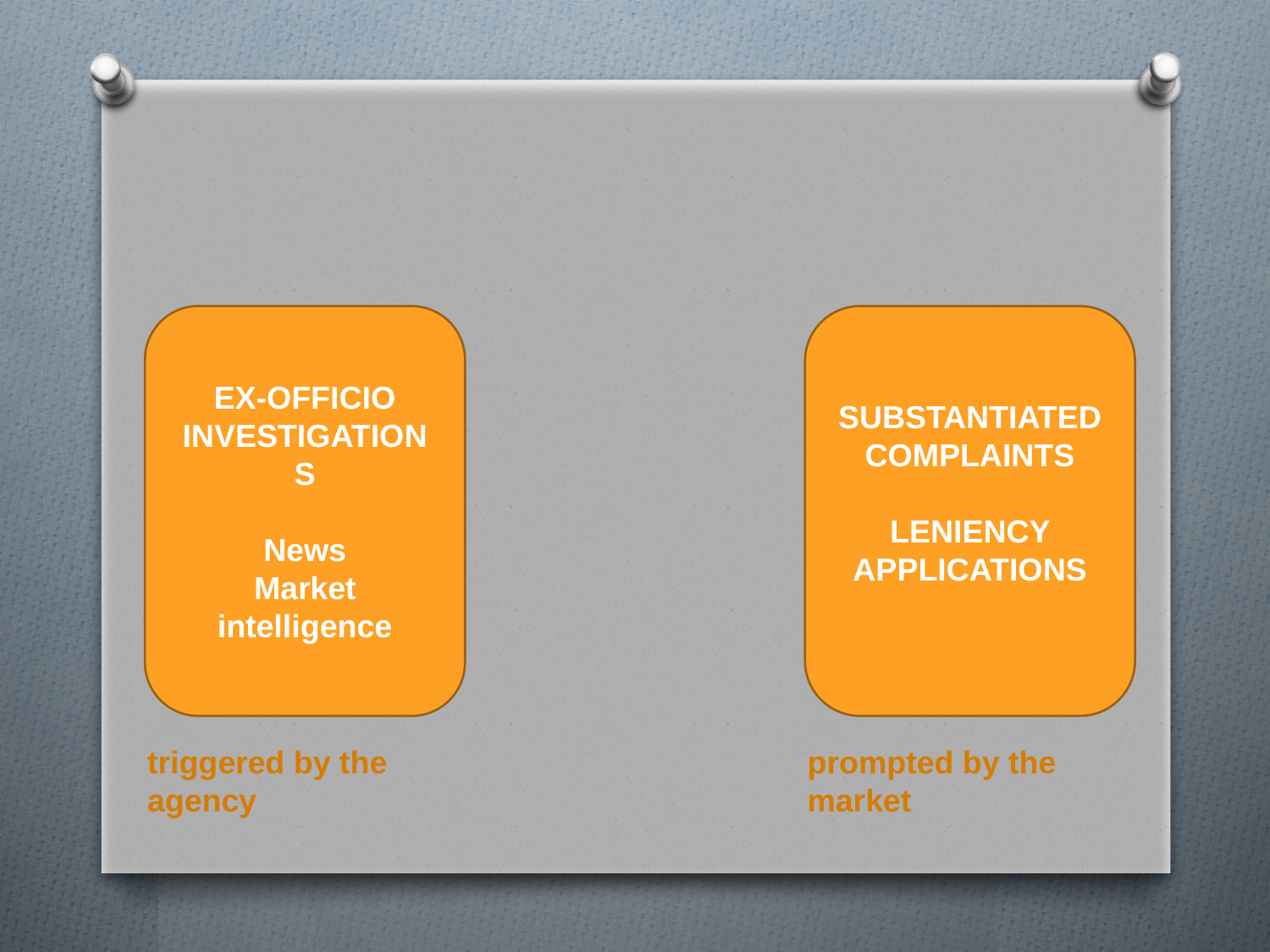

EX-OFFICIO INVESTIGATIONS

News
Market intelligence
SUBSTANTIATED COMPLAINTS

LENIENCY APPLICATIONS

triggered by the agency

prompted by the market